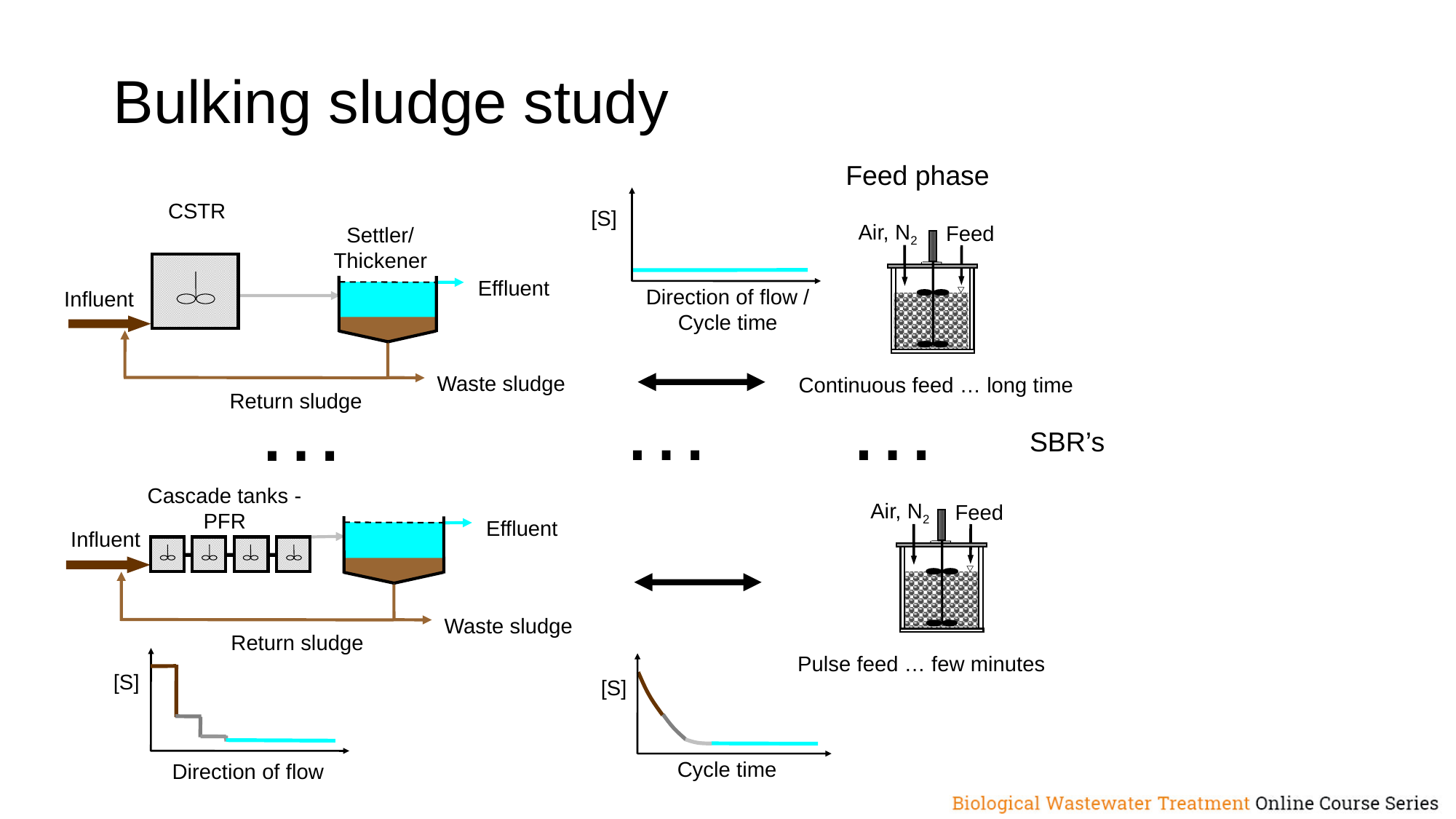

Bulking sludge study
Feed phase

[S]

Direction of flow / Cycle time

Air, N2
Feed

Continuous feed … long time

SBR’s
Air, N2
Feed

Pulse feed … few minutes

[S]

Cycle time

CSTR
Settler/ Thickener

Effluent

Influent

Waste sludge

Return sludge
…
…
…
Cascade tanks - PFR
Effluent

Influent

Waste sludge

Return sludge

[S]

Direction of flow